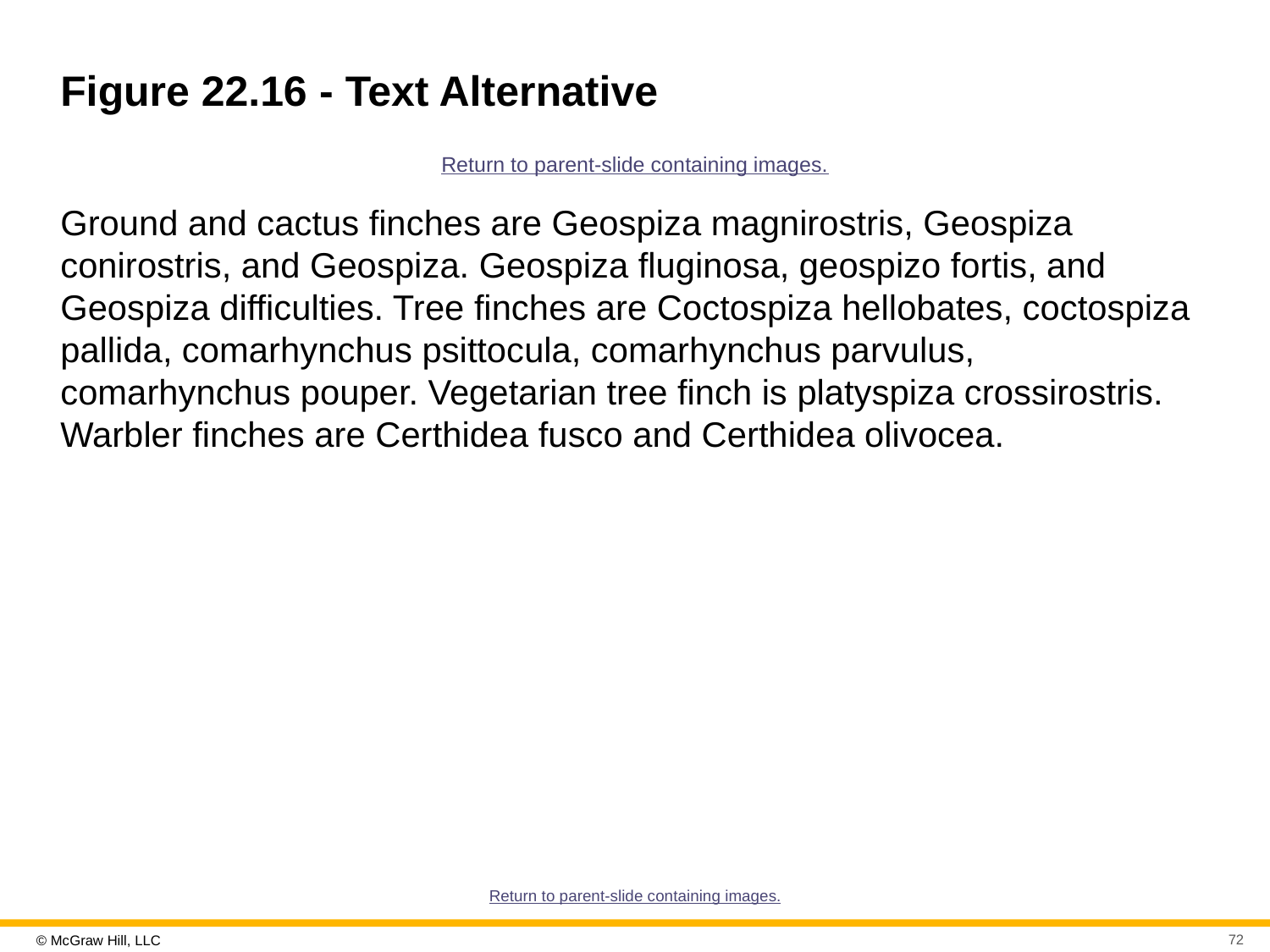

# Figure 22.16 - Text Alternative
Return to parent-slide containing images.
Ground and cactus finches are Geospiza magnirostris, Geospiza conirostris, and Geospiza. Geospiza fluginosa, geospizo fortis, and Geospiza difficulties. Tree finches are Coctospiza hellobates, coctospiza pallida, comarhynchus psittocula, comarhynchus parvulus, comarhynchus pouper. Vegetarian tree finch is platyspiza crossirostris. Warbler finches are Certhidea fusco and Certhidea olivocea.
Return to parent-slide containing images.
72